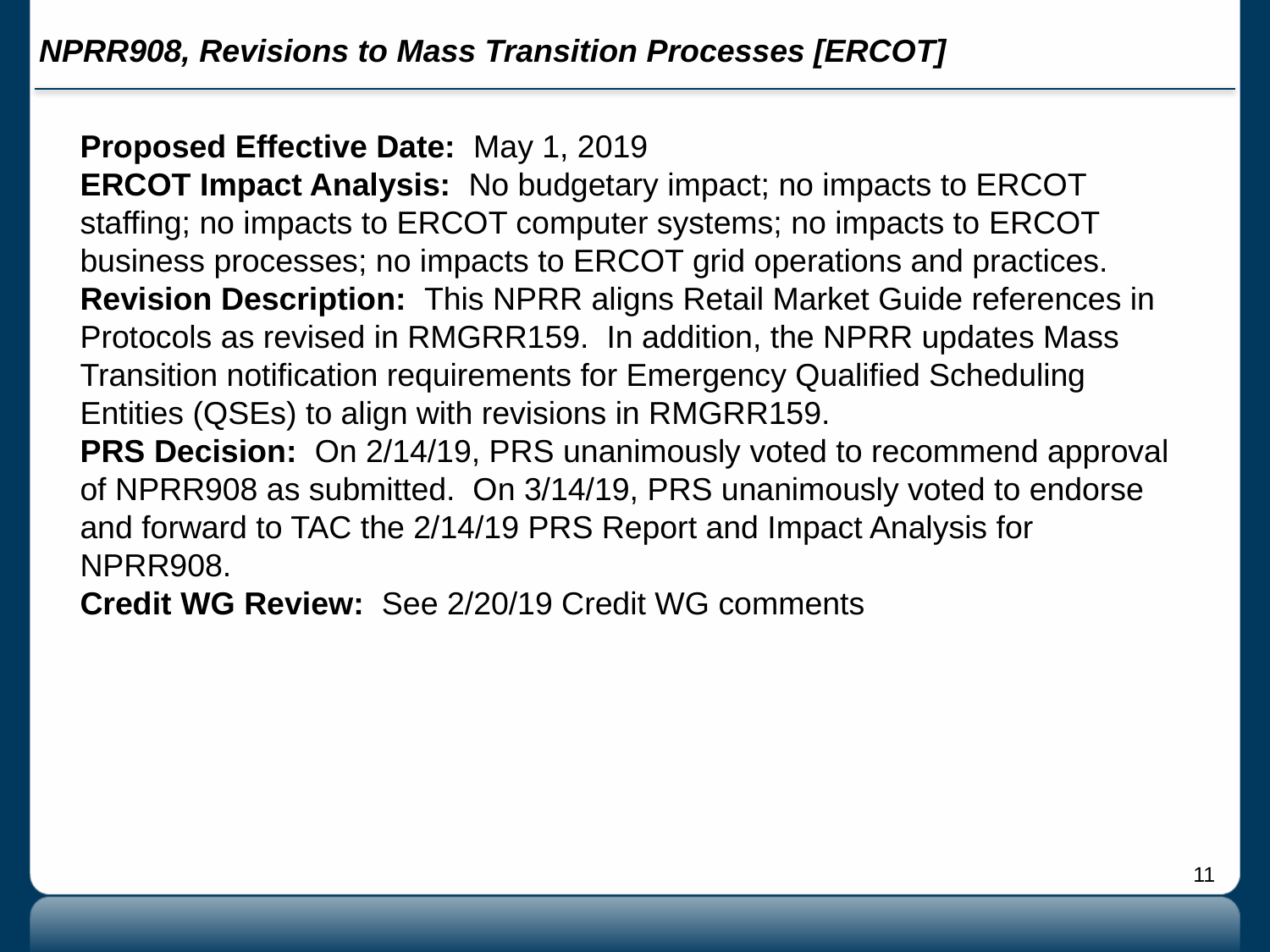

# NPRR908, Revisions to Mass Transition Processes [ERCOT]
Proposed Effective Date:  May 1, 2019
ERCOT Impact Analysis:  No budgetary impact; no impacts to ERCOT staffing; no impacts to ERCOT computer systems; no impacts to ERCOT business processes; no impacts to ERCOT grid operations and practices.
Revision Description:  This NPRR aligns Retail Market Guide references in Protocols as revised in RMGRR159.  In addition, the NPRR updates Mass Transition notification requirements for Emergency Qualified Scheduling Entities (QSEs) to align with revisions in RMGRR159.
PRS Decision:  On 2/14/19, PRS unanimously voted to recommend approval of NPRR908 as submitted.  On 3/14/19, PRS unanimously voted to endorse and forward to TAC the 2/14/19 PRS Report and Impact Analysis for NPRR908.
Credit WG Review:  See 2/20/19 Credit WG comments